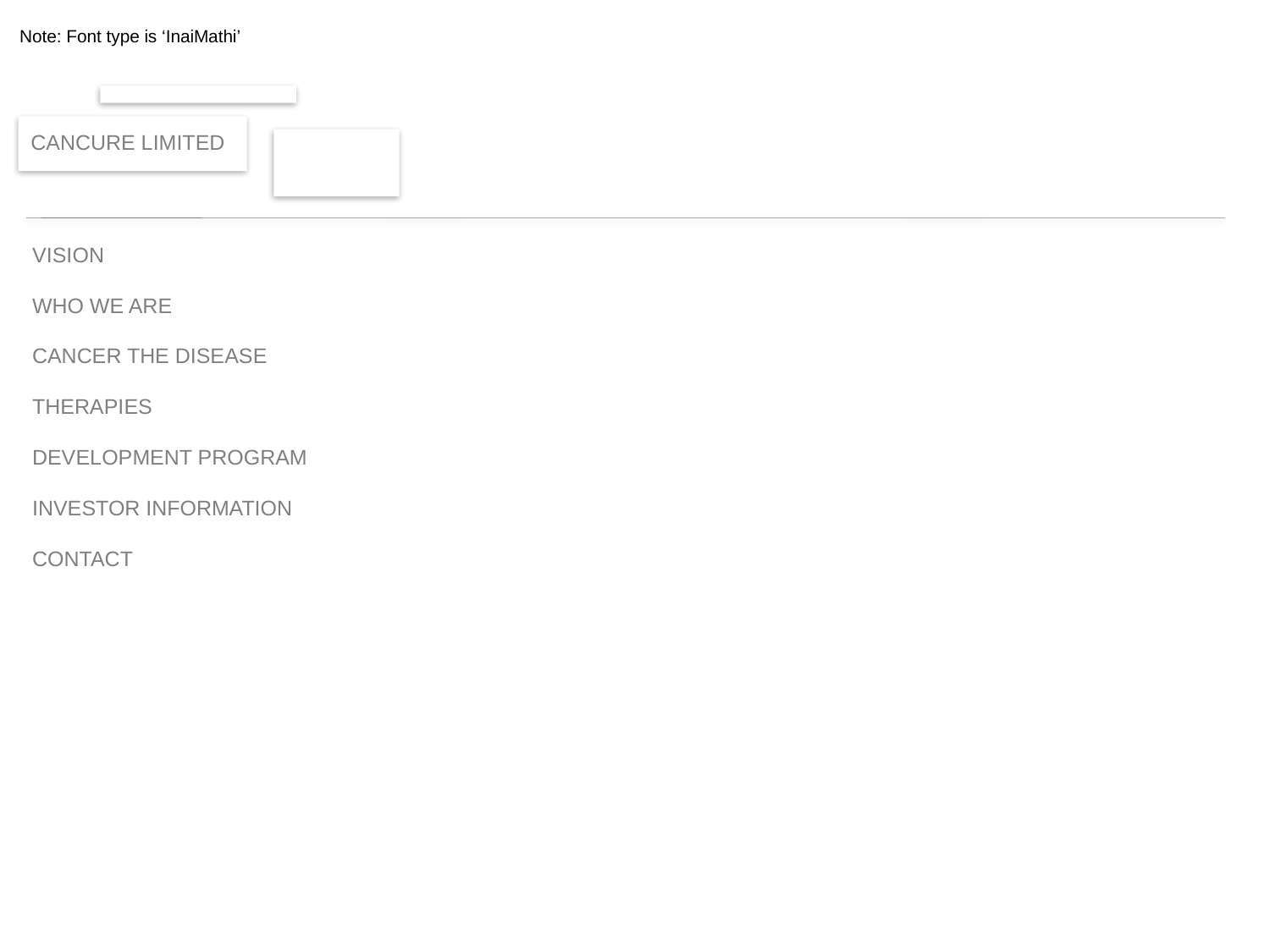

Note: Font type is ‘InaiMathi’

CANCURE LIMITED

VISION

WHO WE ARE

CANCER THE DISEASE

THERAPIES

DEVELOPMENT PROGRAM

INVESTOR INFORMATION

CONTACT